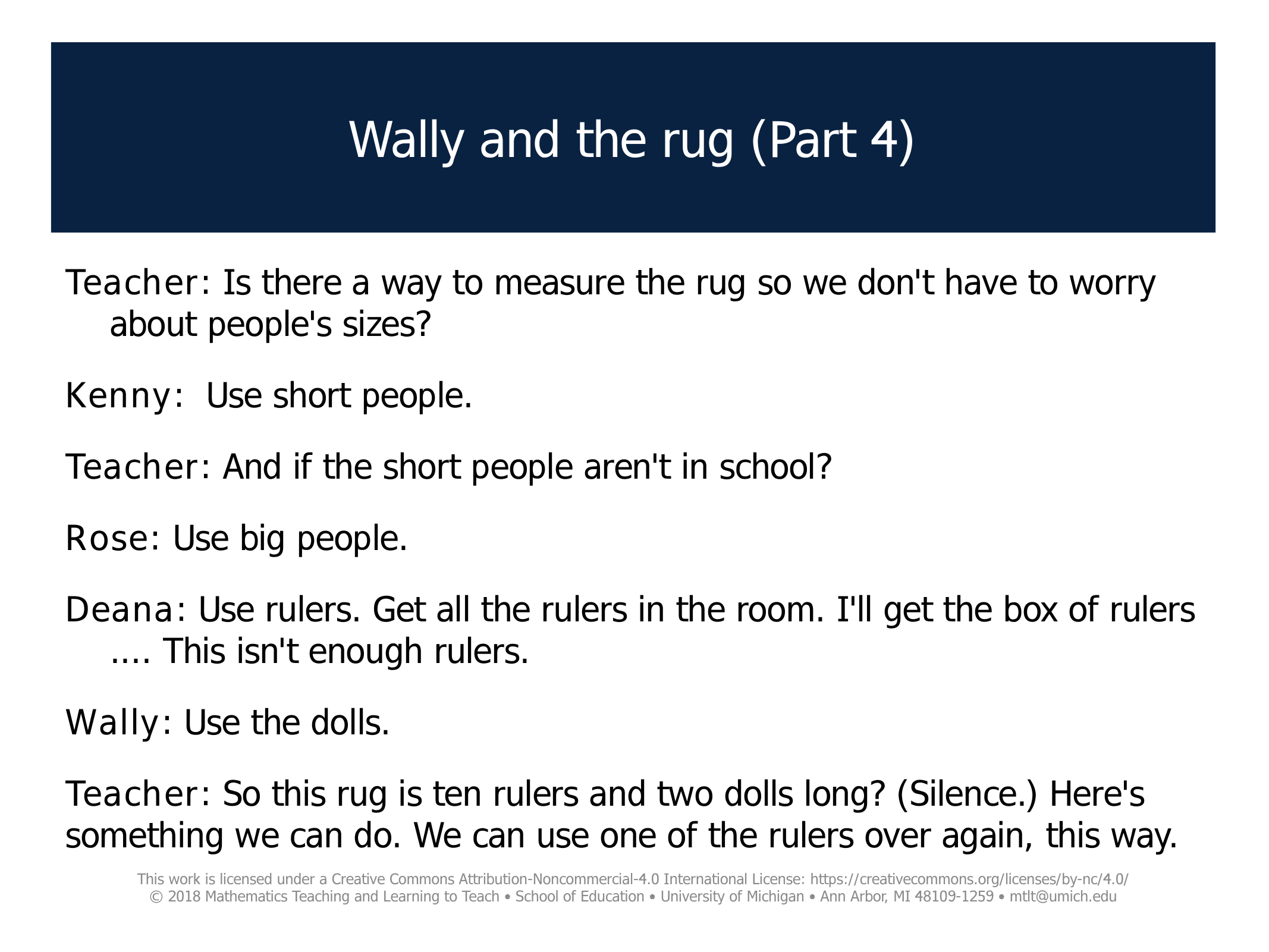

# Wally and the rug (Part 4)
Teacher: Is there a way to measure the rug so we don't have to worry about people's sizes?
Kenny:  Use short people.
Teacher: And if the short people aren't in school?
Rose: Use big people.
Deana: Use rulers. Get all the rulers in the room. I'll get the box of rulers .... This isn't enough rulers.
Wally: Use the dolls.
Teacher: So this rug is ten rulers and two dolls long? (Silence.) Here's something we can do. We can use one of the rulers over again, this way.
This work is licensed under a Creative Commons Attribution-Noncommercial-4.0 International License: https://creativecommons.org/licenses/by-nc/4.0/
© 2018 Mathematics Teaching and Learning to Teach • School of Education • University of Michigan • Ann Arbor, MI 48109-1259 • mtlt@umich.edu